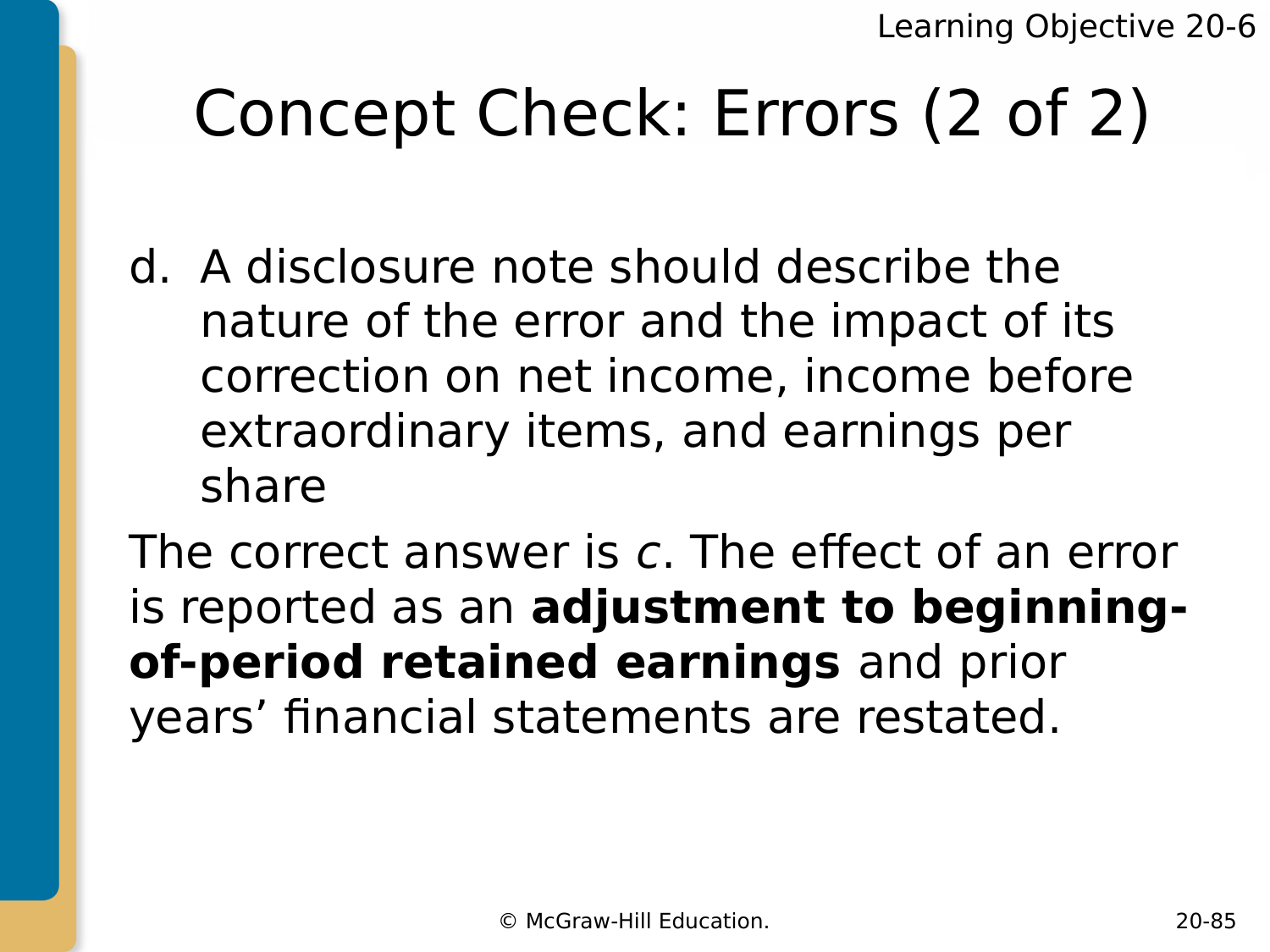

Learning Objective 20-6
# Concept Check: Errors (2 of 2)
A disclosure note should describe the nature of the error and the impact of its correction on net income, income before extraordinary items, and earnings per share
The correct answer is c. The effect of an error is reported as an adjustment to beginning-of-period retained earnings and prior years’ financial statements are restated.